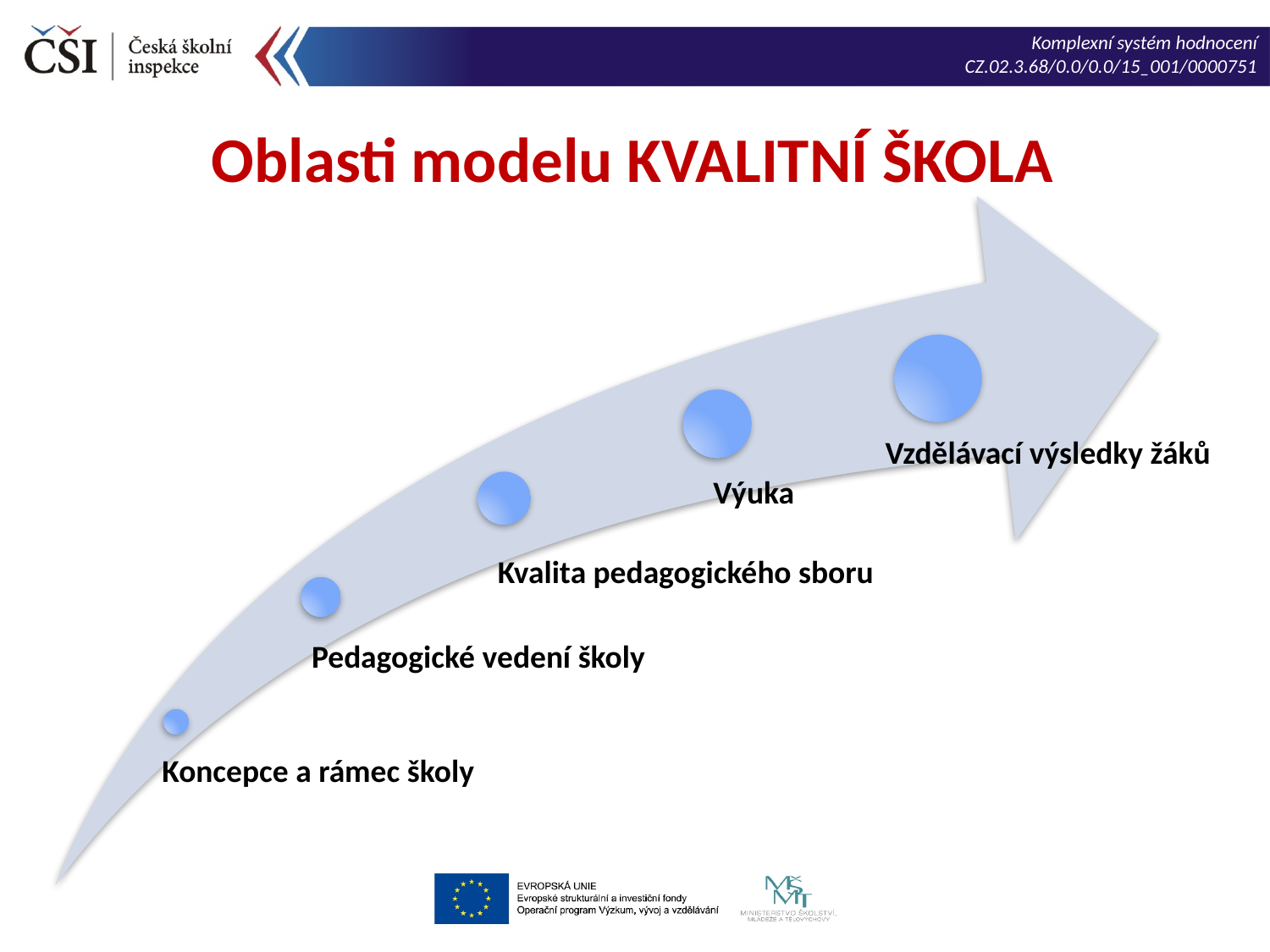

Oblasti modelu KVALITNÍ ŠKOLA

Vzdělávací výsledky žáků

Výuka

Kvalita pedagogického sboru

Pedagogické vedení školy

Koncepce a rámec školy